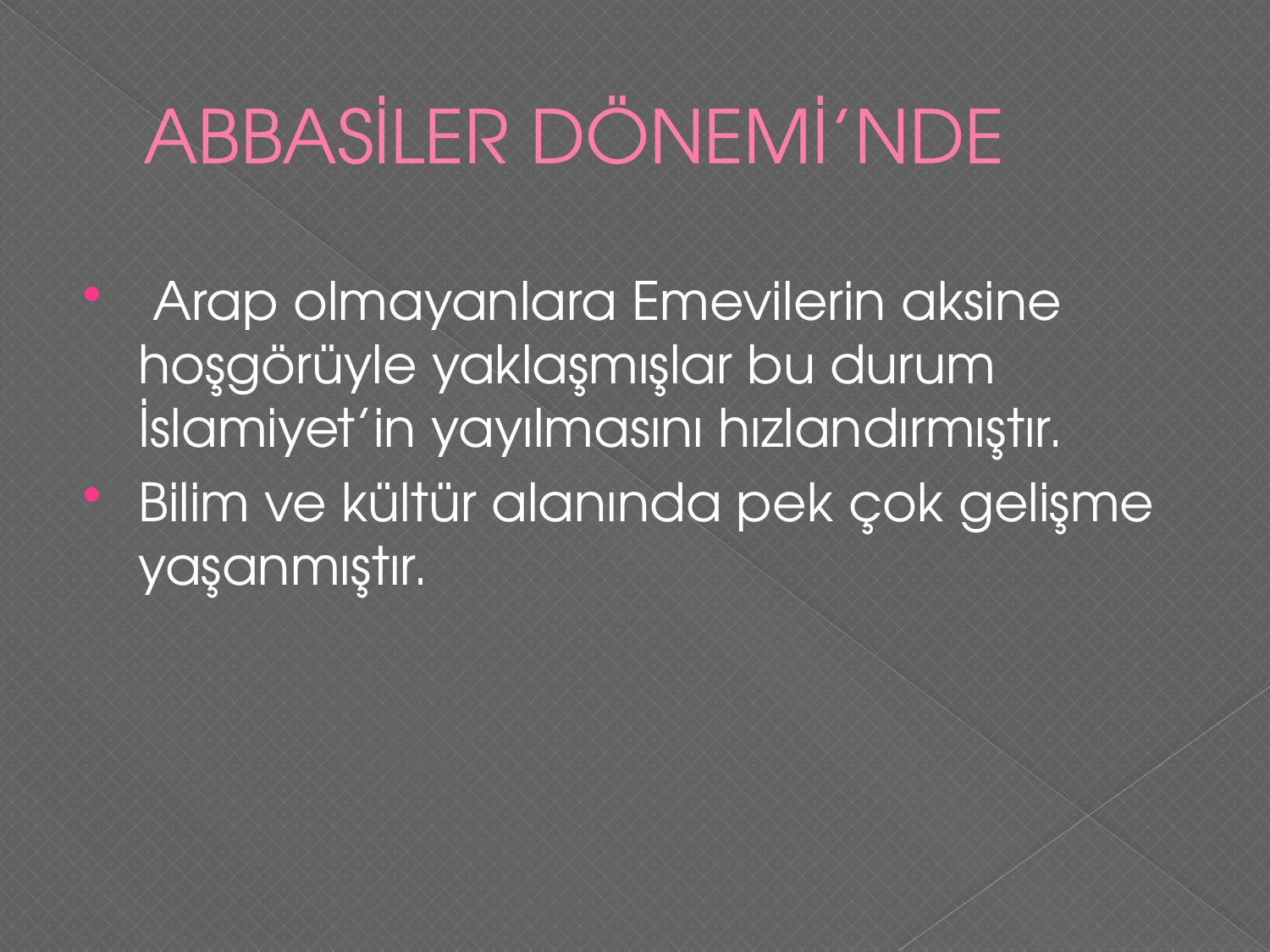

# ABBASİLER DÖNEMİ’NDE
 Arap olmayanlara Emevilerin aksine hoşgörüyle yaklaşmışlar bu durum İslamiyet’in yayılmasını hızlandırmıştır.
Bilim ve kültür alanında pek çok gelişme yaşanmıştır.